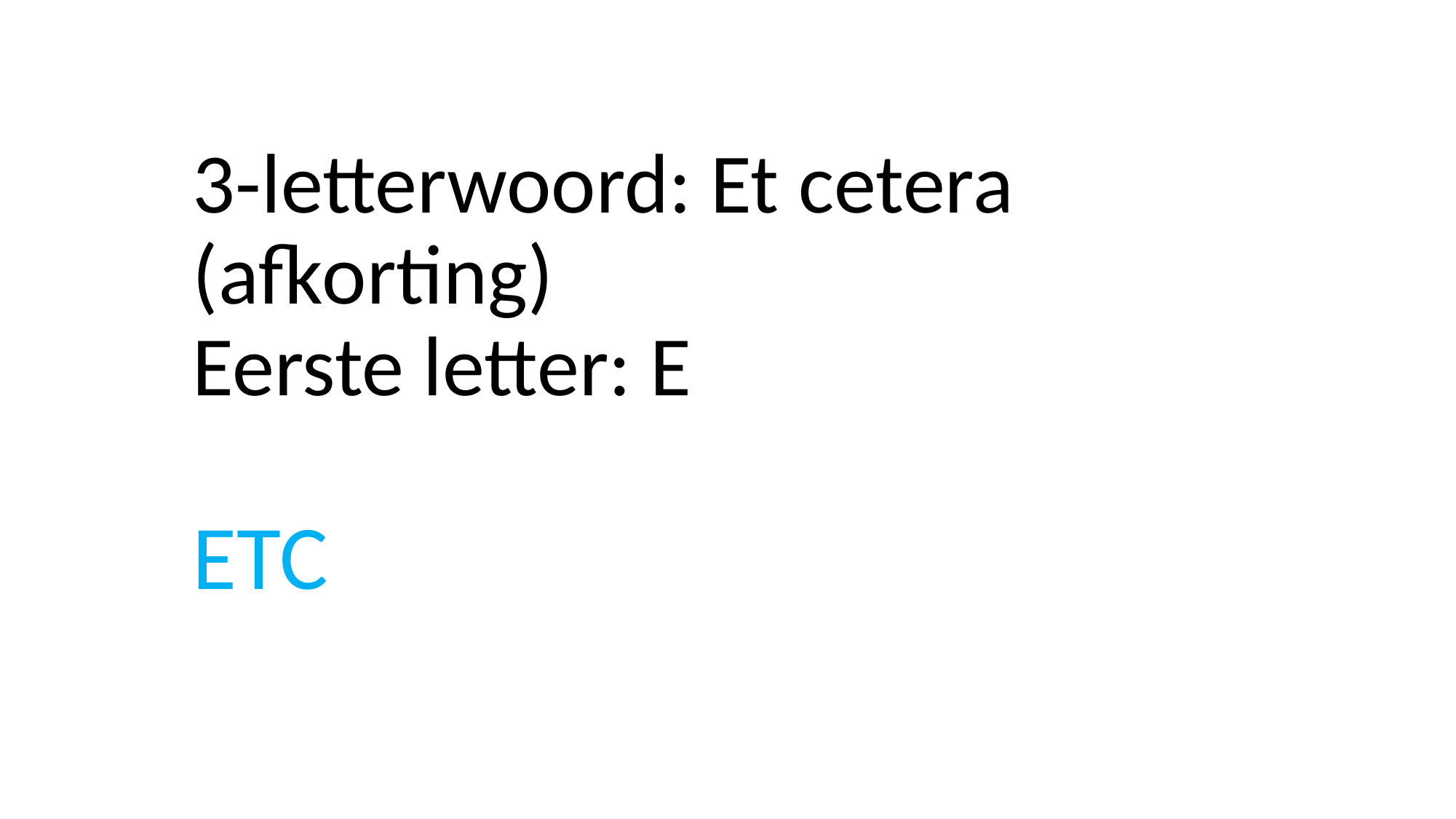

# 3-letterwoord: Et cetera (afkorting) Eerste letter: E
ETC